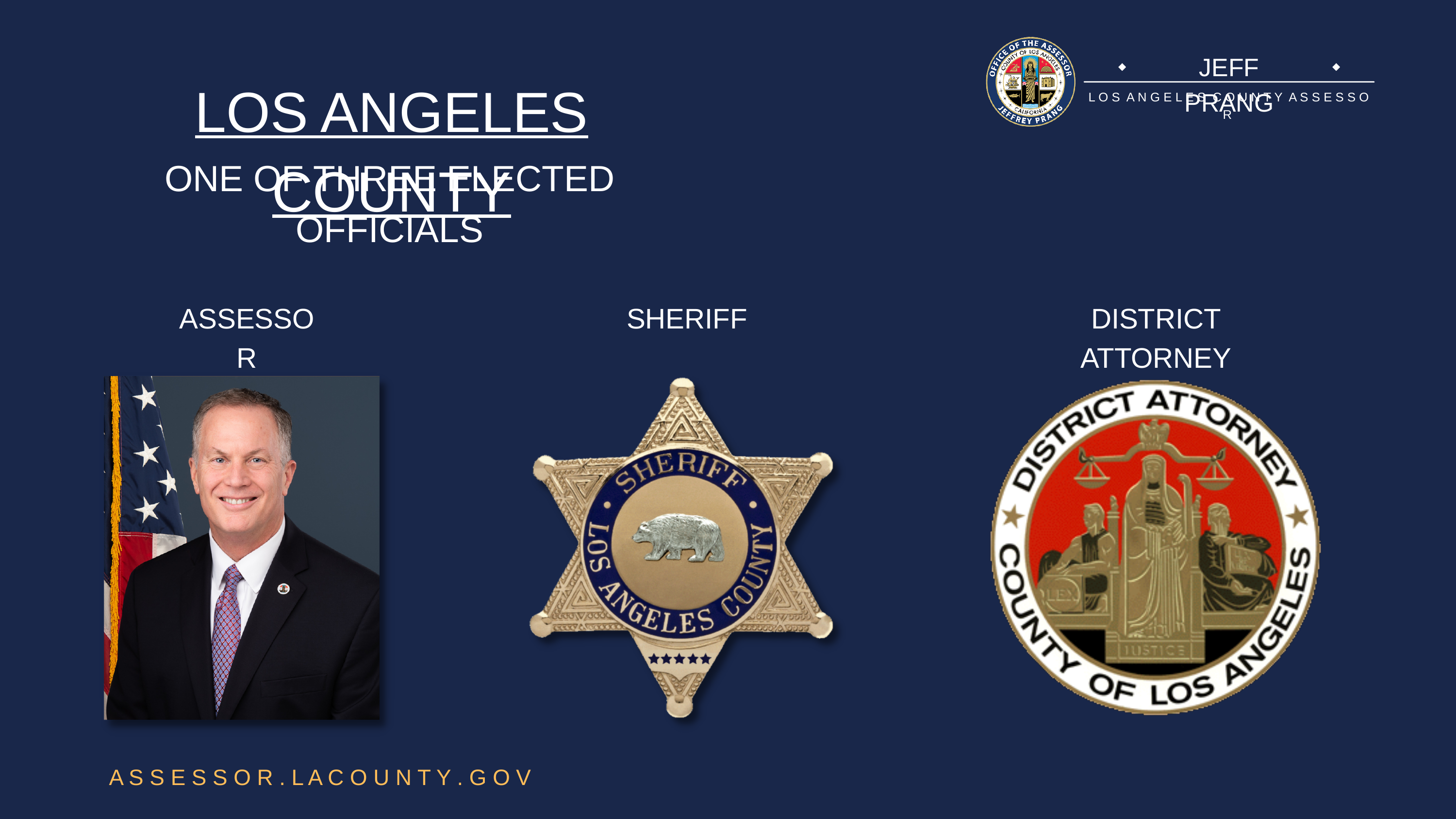

JEFF PRANG

L O S  A N G E L E S  C O U N T Y  A S S E S S O R
LOS ANGELES COUNTY
ONE OF THREE ELECTED OFFICIALS
ASSESSOR
SHERIFF
DISTRICT ATTORNEY

A S S E S S O R . L A C O U N T Y . G O V